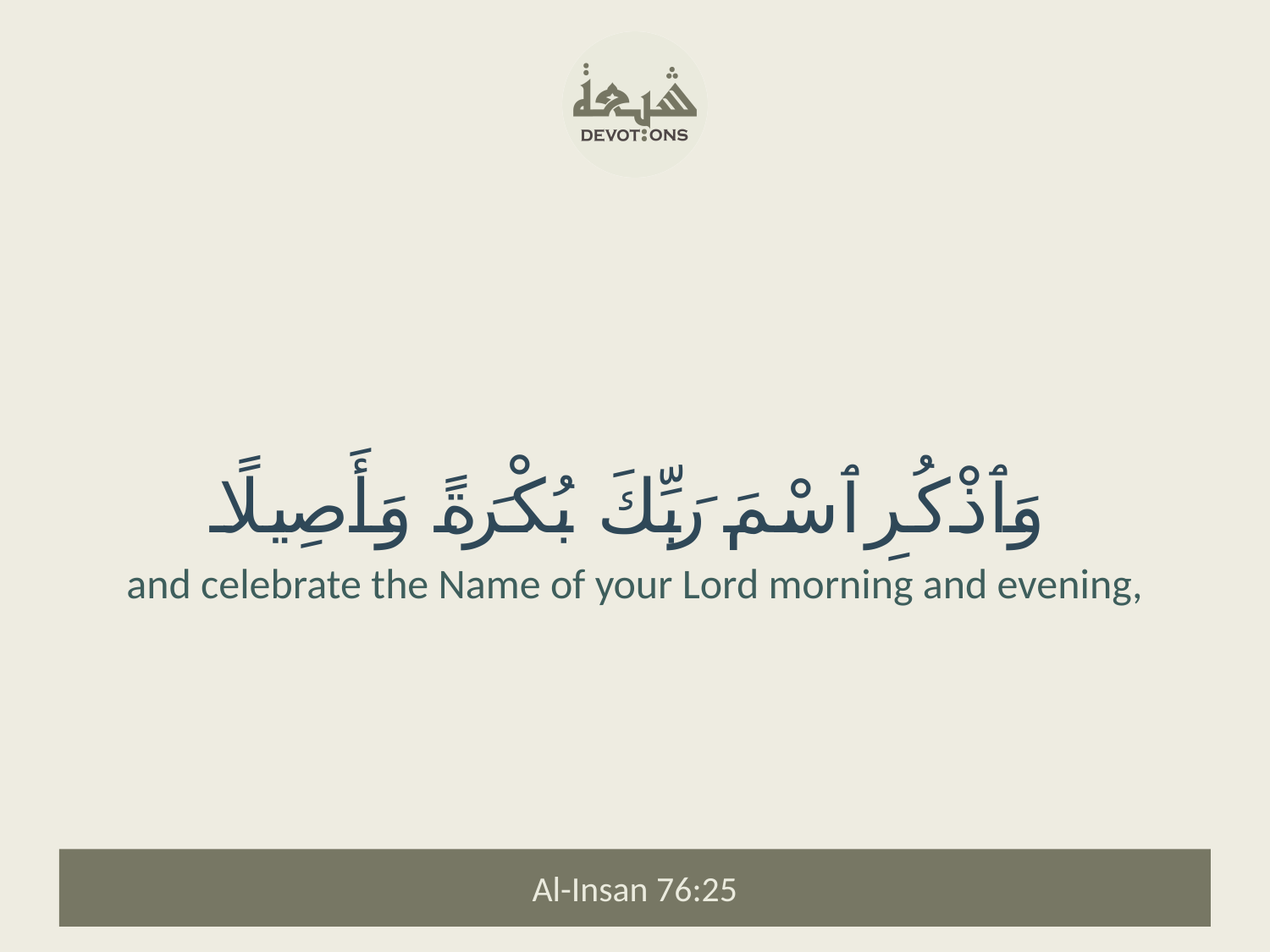

وَٱذْكُرِ ٱسْمَ رَبِّكَ بُكْرَةً وَأَصِيلًا
and celebrate the Name of your Lord morning and evening,
Al-Insan 76:25